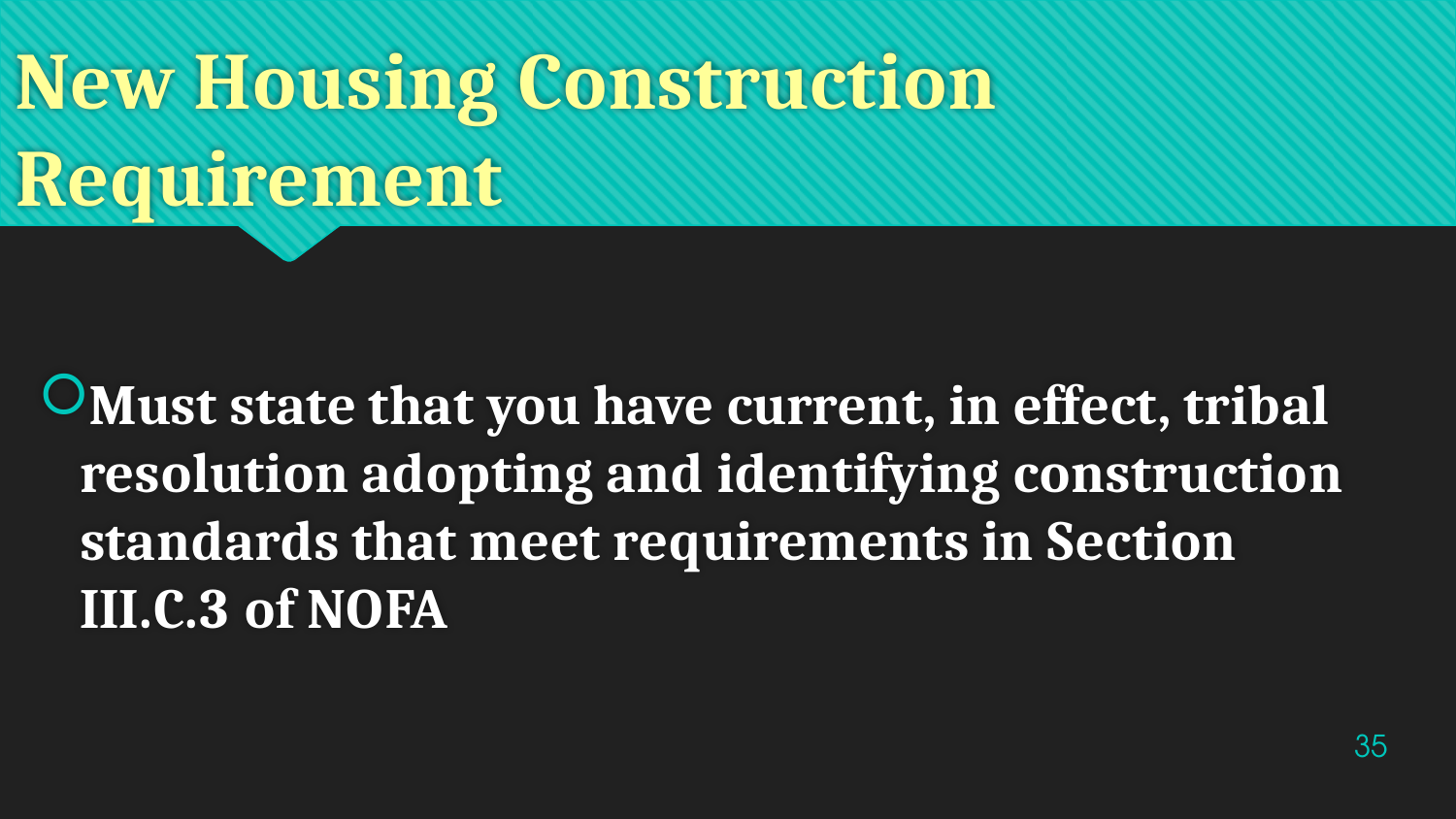

# New Housing Construction Requirement
Must state that you have current, in effect, tribal resolution adopting and identifying construction standards that meet requirements in Section III.C.3 of NOFA
35